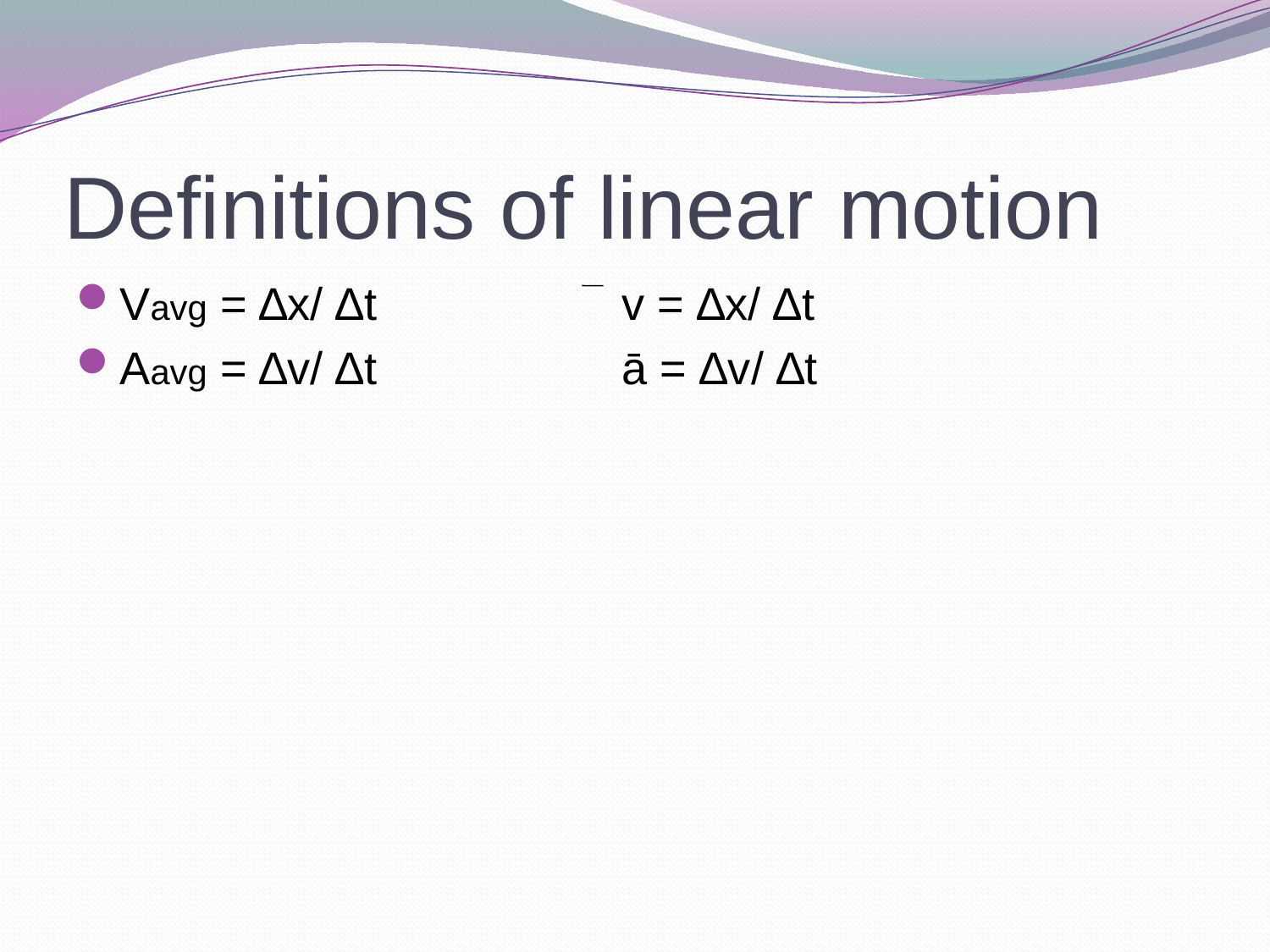

# Definitions of linear motion
Vavg = ∆x/ ∆t		v = ∆x/ ∆t
Aavg = ∆v/ ∆t		ā = ∆v/ ∆t